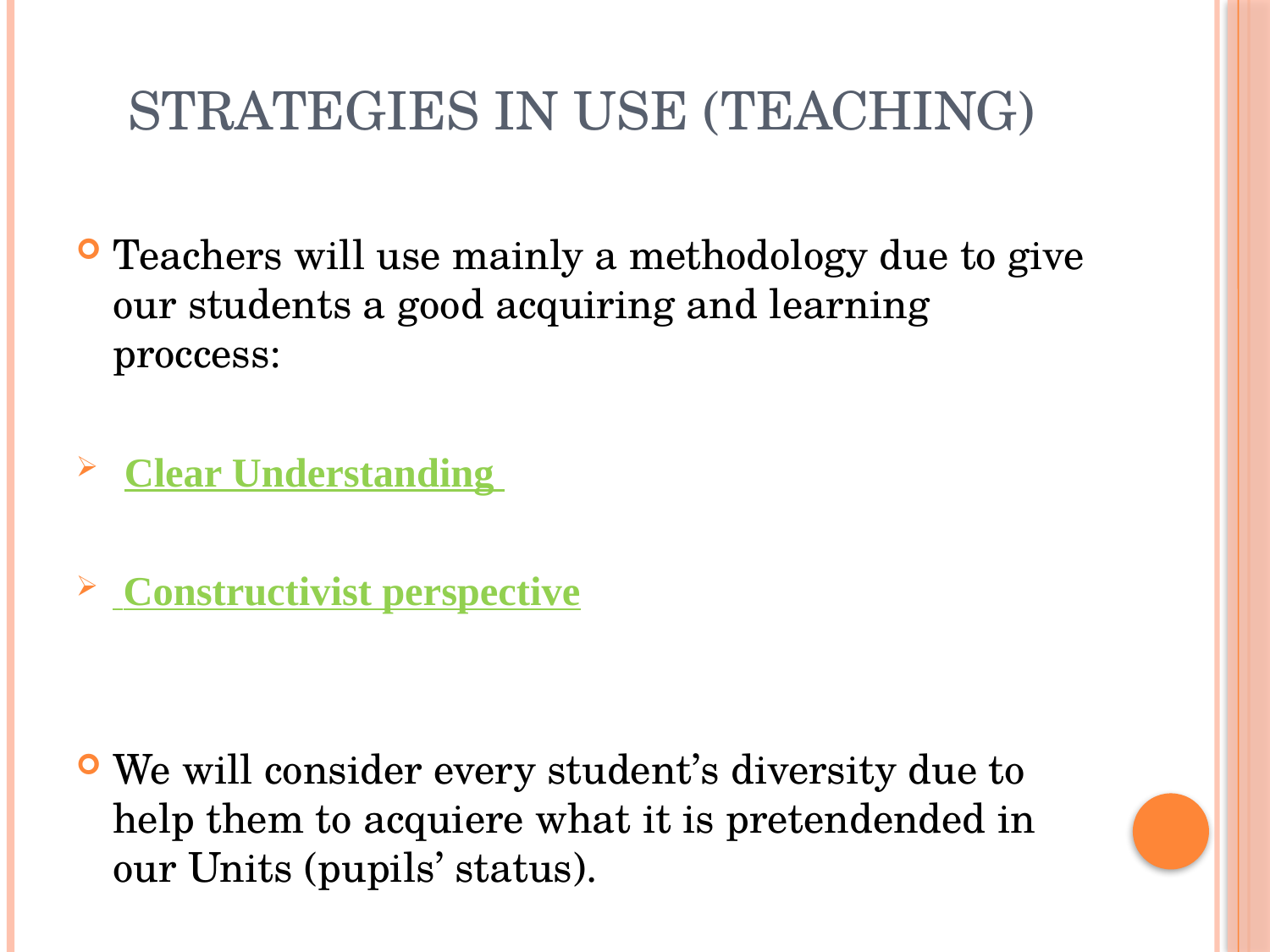

# STRATEGIES IN USE (teaching)
Teachers will use mainly a methodology due to give our students a good acquiring and learning proccess:

 Clear Understanding

 Constructivist perspective

We will consider every student’s diversity due to help them to acquiere what it is pretendended in our Units (pupils’ status).